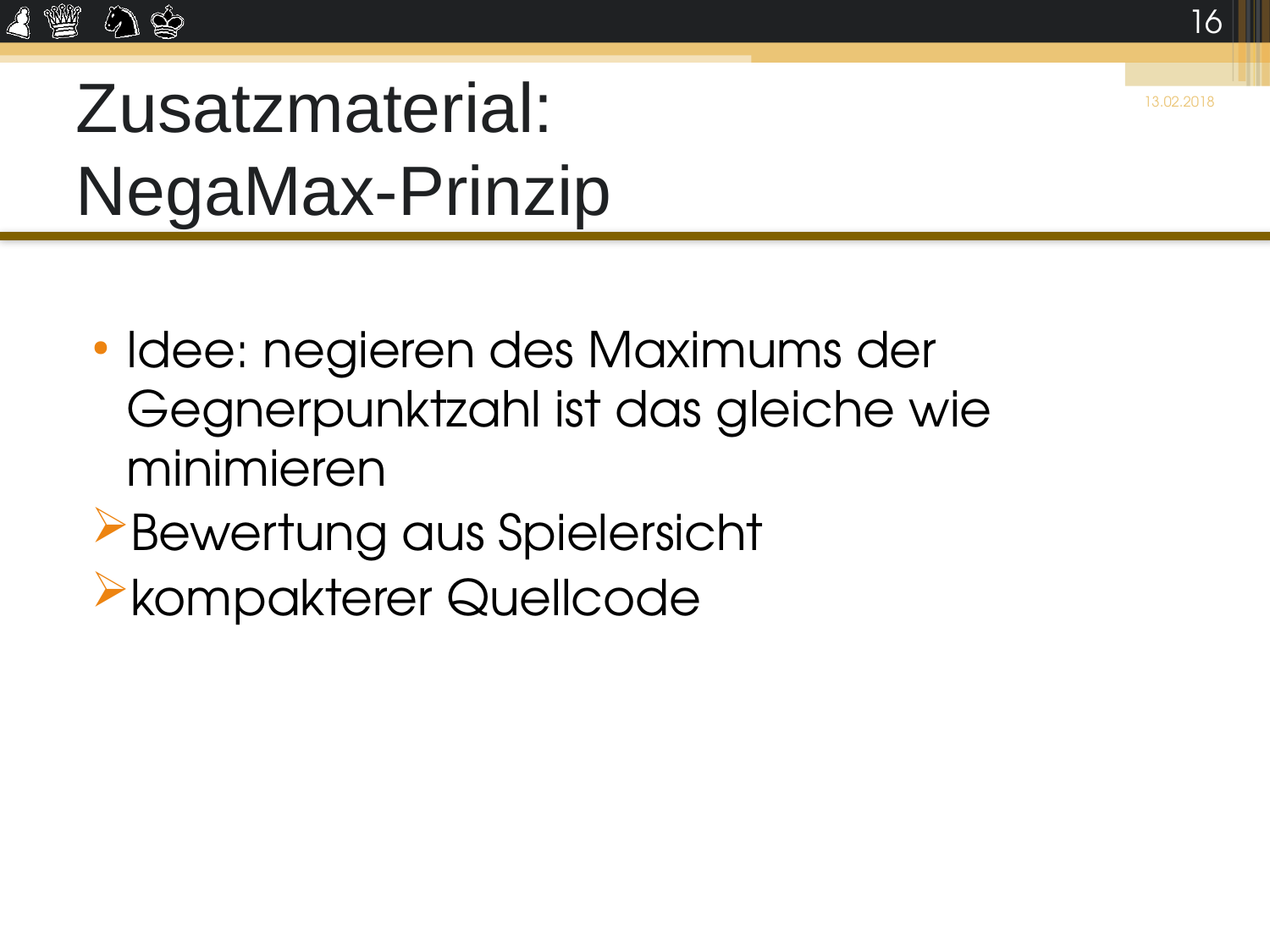

16
# Zusatzmaterial: NegaMax-Prinzip
13.02.2018
Idee: negieren des Maximums der Gegnerpunktzahl ist das gleiche wie minimieren
Bewertung aus Spielersicht
kompakterer Quellcode